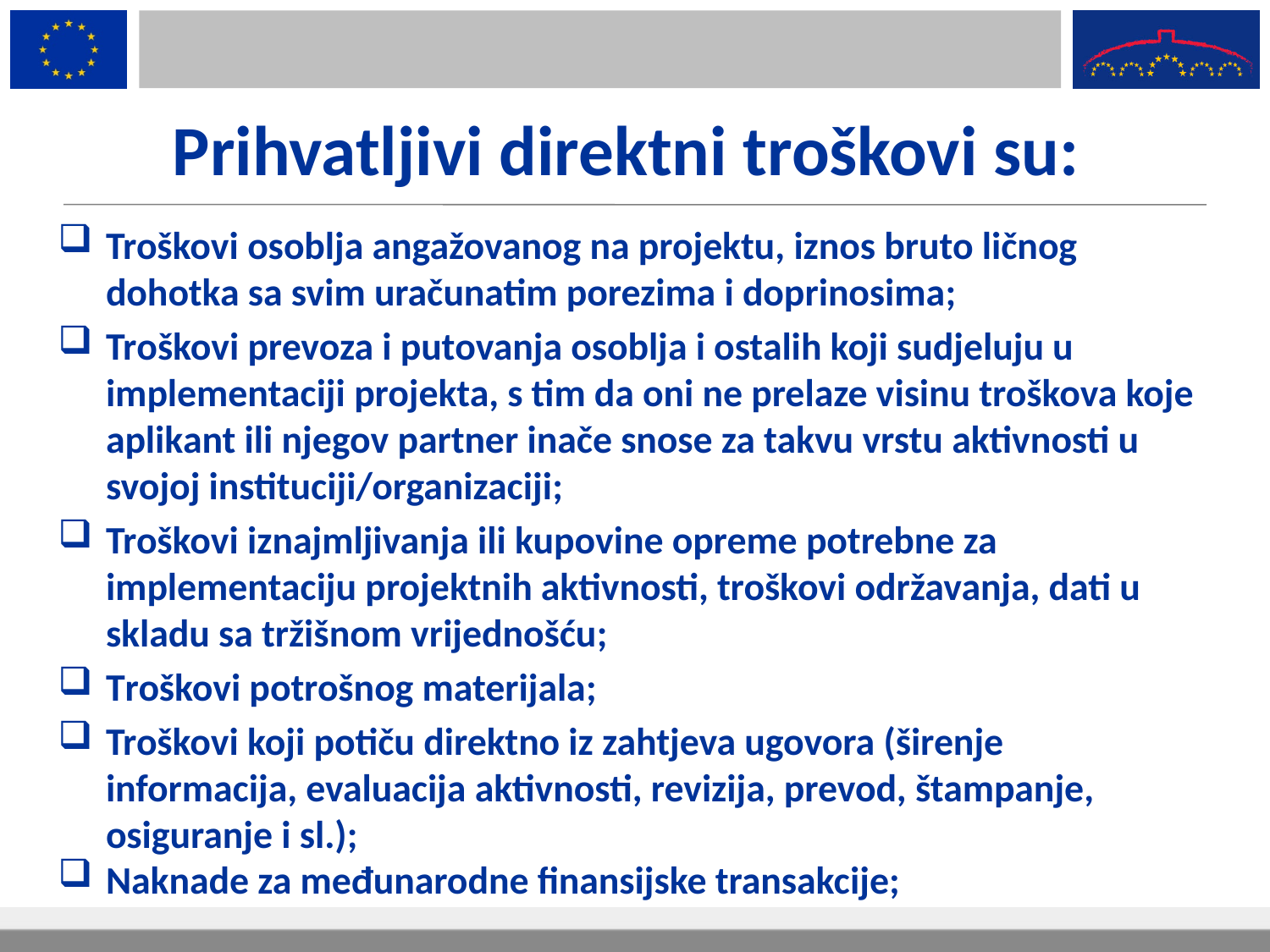

# Prihvatljivi direktni troškovi su:
Troškovi osoblja angažovanog na projektu, iznos bruto ličnog dohotka sa svim uračunatim porezima i doprinosima;
Troškovi prevoza i putovanja osoblja i ostalih koji sudjeluju u implementaciji projekta, s tim da oni ne prelaze visinu troškova koje aplikant ili njegov partner inače snose za takvu vrstu aktivnosti u svojoj instituciji/organizaciji;
Troškovi iznajmljivanja ili kupovine opreme potrebne za implementaciju projektnih aktivnosti, troškovi održavanja, dati u skladu sa tržišnom vrijednošću;
Troškovi potrošnog materijala;
Troškovi koji potiču direktno iz zahtjeva ugovora (širenje informacija, evaluacija aktivnosti, revizija, prevod, štampanje, osiguranje i sl.);
Naknade za međunarodne finansijske transakcije;